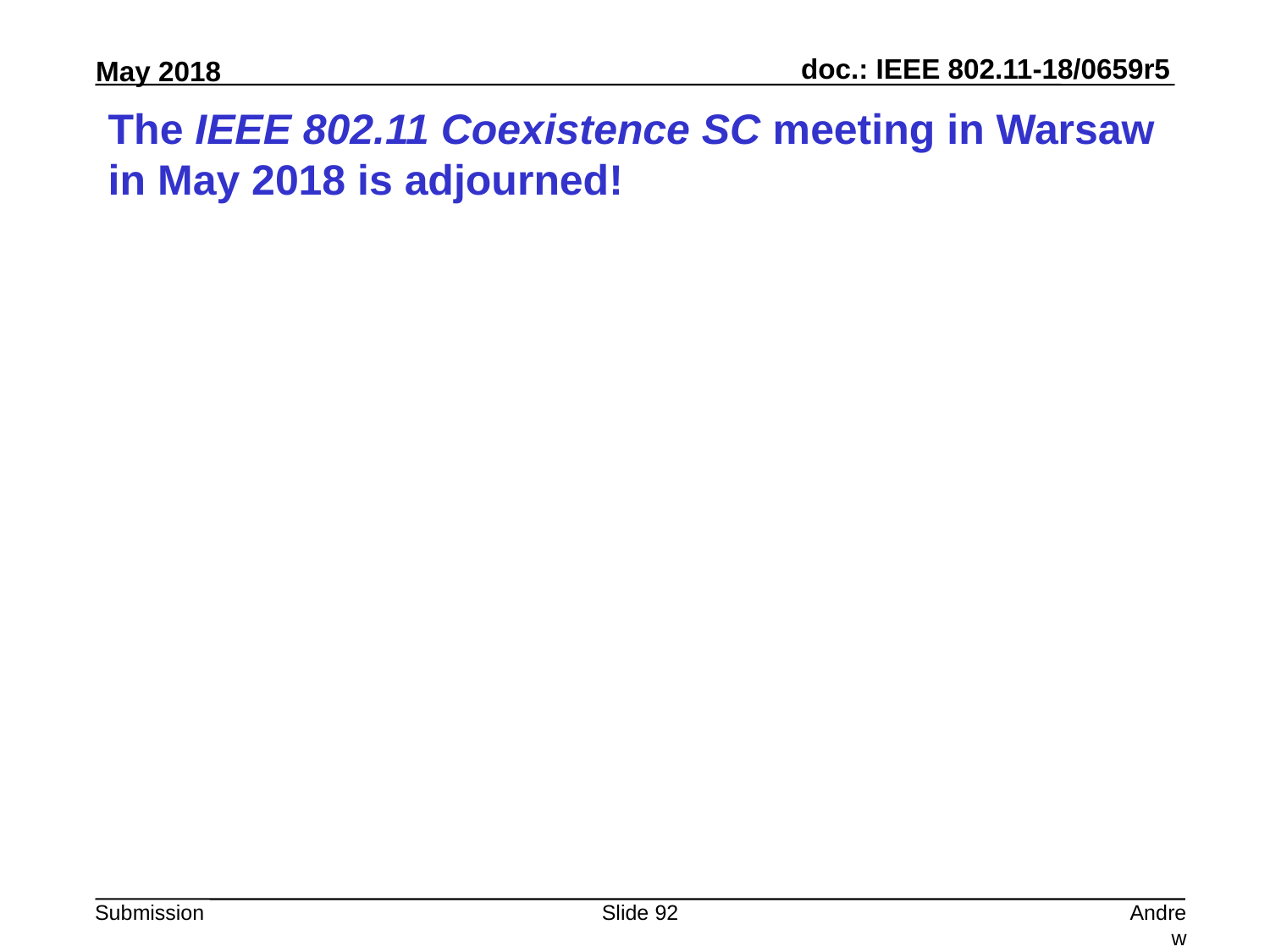

# The IEEE 802.11 Coexistence SC meeting in Warsaw in May 2018 is adjourned!

Slide 92
Andrew Myles, Cisco